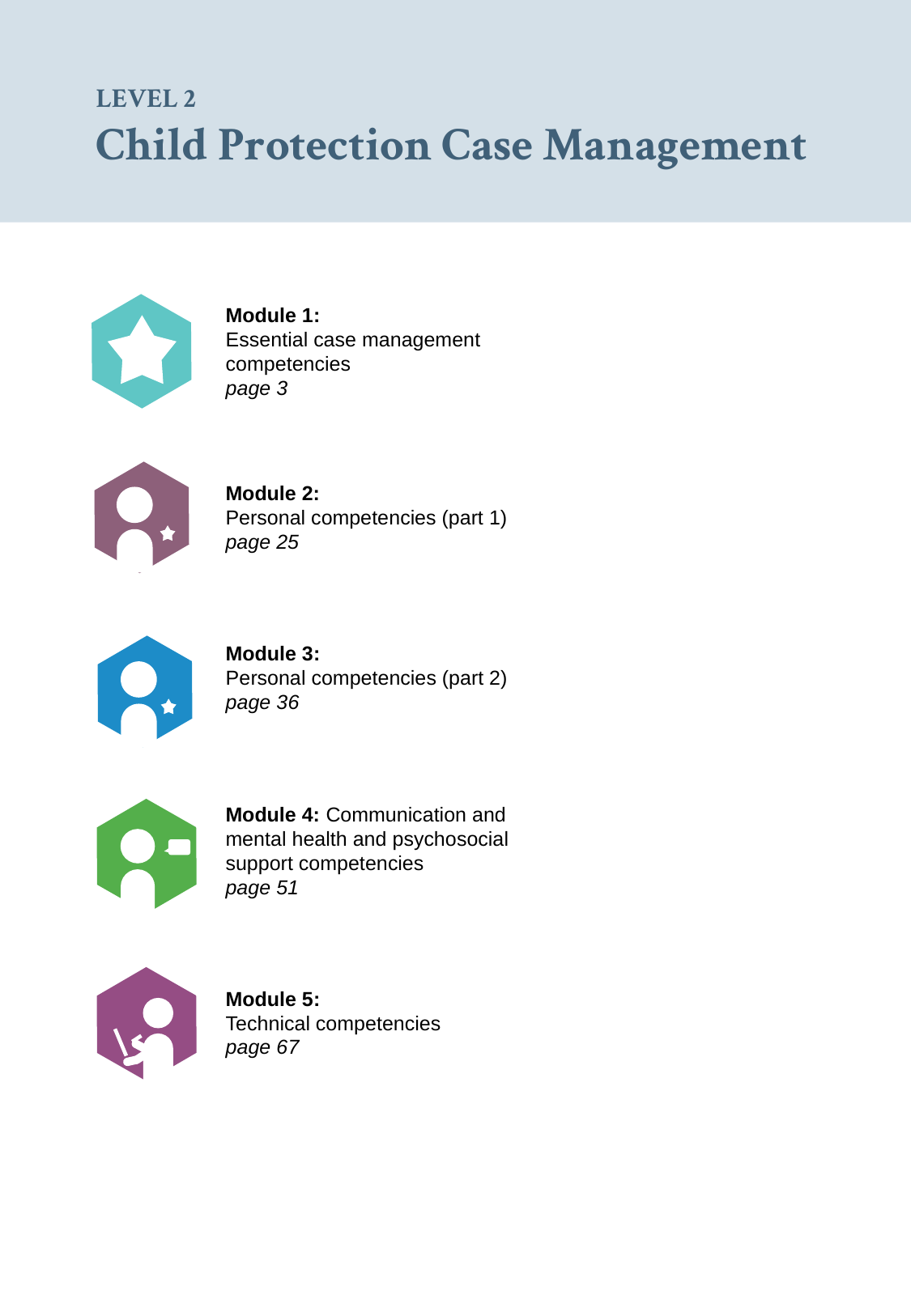

LEVEL 2
Child Protection Case Management
Module 1:
Essential case management competencies
page 3

Module 2:
Personal competencies (part 1)
page 25
Module 3:
Personal competencies (part 2)
page 36

Module 4: Communication and mental health and psychosocial support competencies
page 51

Module 5:
Technical competencies
page 67